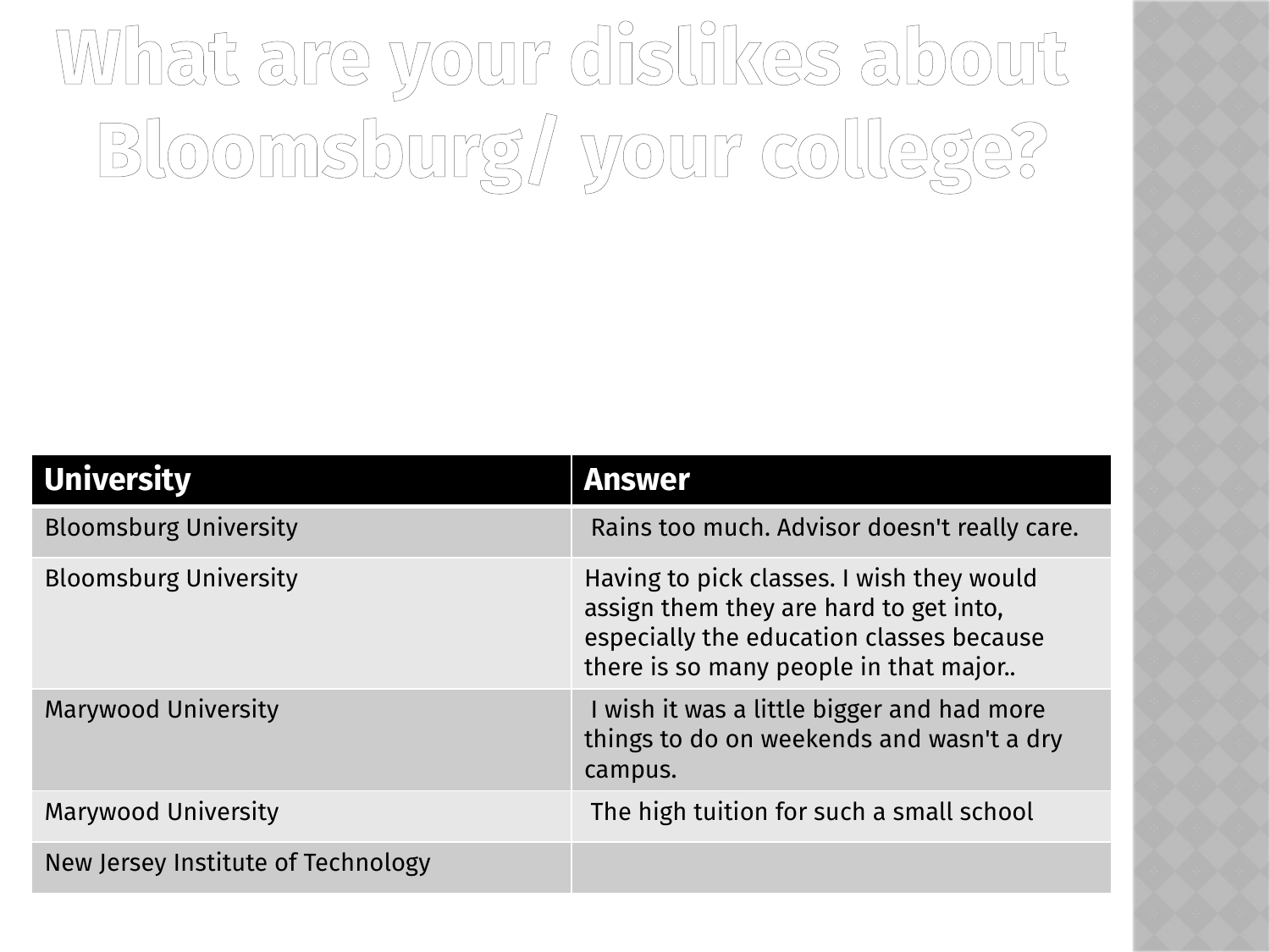

What are your dislikes about
Bloomsburg/ your college?
| University | Answer |
| --- | --- |
| Bloomsburg University | Rains too much. Advisor doesn't really care. |
| Bloomsburg University | Having to pick classes. I wish they would assign them they are hard to get into, especially the education classes because there is so many people in that major.. |
| Marywood University | I wish it was a little bigger and had more things to do on weekends and wasn't a dry campus. |
| Marywood University | The high tuition for such a small school |
| New Jersey Institute of Technology |  |